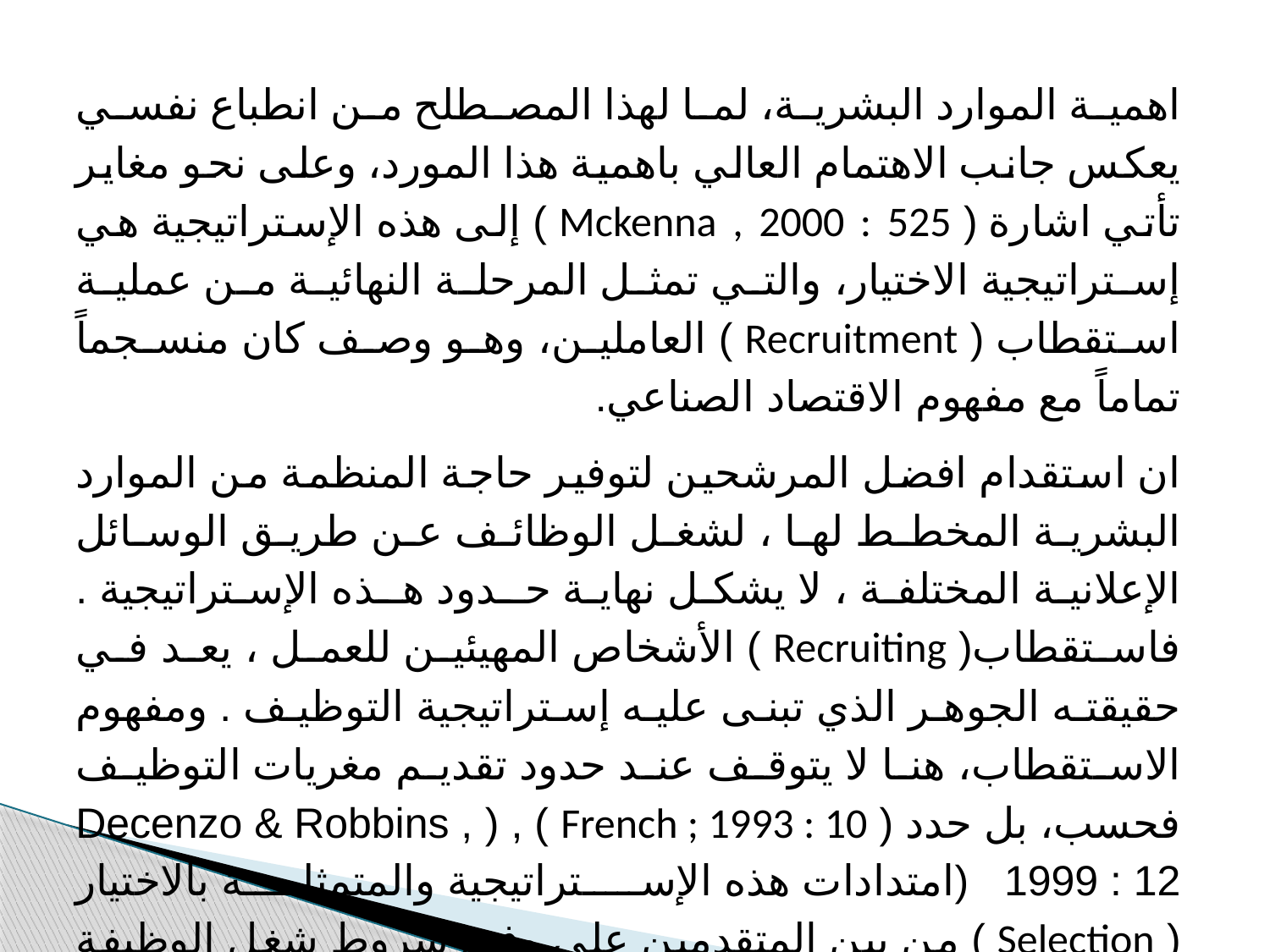

اهمية الموارد البشرية، لما لهذا المصطلح من انطباع نفسي يعكس جانب الاهتمام العالي باهمية هذا المورد، وعلى نحو مغاير تأتي اشارة ( Mckenna , 2000 : 525 ) إلى هذه الإستراتيجية هي إستراتيجية الاختيار، والتي تمثل المرحلة النهائية من عملية استقطاب ( Recruitment ) العاملين، وهو وصف كان منسجماً تماماً مع مفهوم الاقتصاد الصناعي.
ان استقدام افضل المرشحين لتوفير حاجة المنظمة من الموارد البشرية المخطط لها ، لشغل الوظائف عن طريق الوسائل الإعلانية المختلفة ، لا يشكل نهاية حـدود هـذه الإستراتيجية . فاستقطاب( Recruiting ) الأشخاص المهيئين للعمل ، يعد في حقيقته الجوهر الذي تبنى عليه إستراتيجية التوظيف . ومفهوم الاستقطاب، هنا لا يتوقف عند حدود تقديم مغريات التوظيف فحسب، بل حدد ( French ; 1993 : 10 ) , ( Decenzo & Robbins , 1999 : 12   (امتدادات هذه الإستراتيجية والمتمثلة بالاختيار ( Selection ) من بين المتقدمين على وفق شروط شغل الوظيفة التي جرى تحديدها من خلال إستراتيجية تحليل الوظيفة وتصميمها ثم القرار بتعيينهم ( Placement